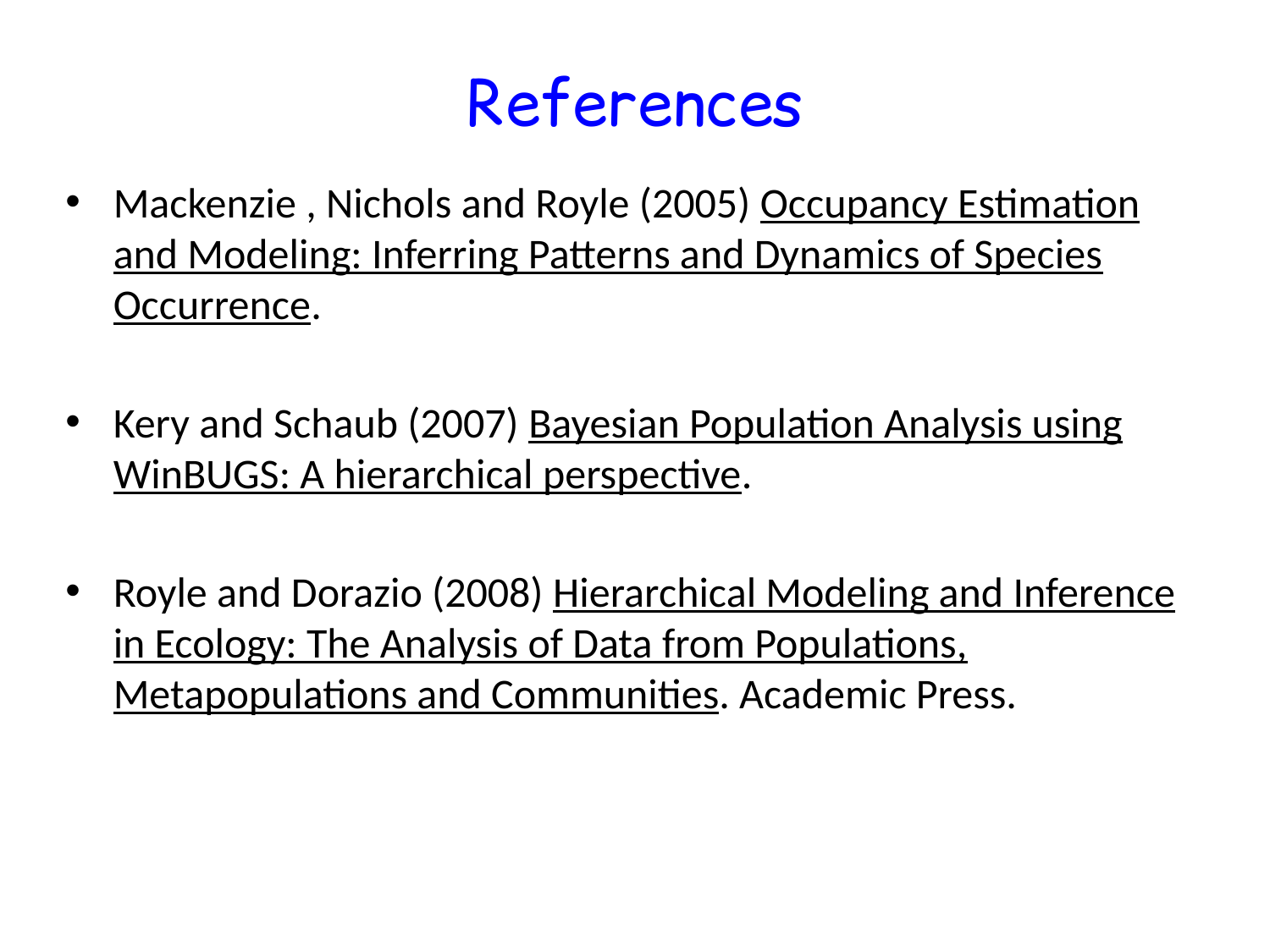

# References
Mackenzie , Nichols and Royle (2005) Occupancy Estimation and Modeling: Inferring Patterns and Dynamics of Species Occurrence.

Kery and Schaub (2007) Bayesian Population Analysis using WinBUGS: A hierarchical perspective.

Royle and Dorazio (2008) Hierarchical Modeling and Inference in Ecology: The Analysis of Data from Populations, Metapopulations and Communities. Academic Press.